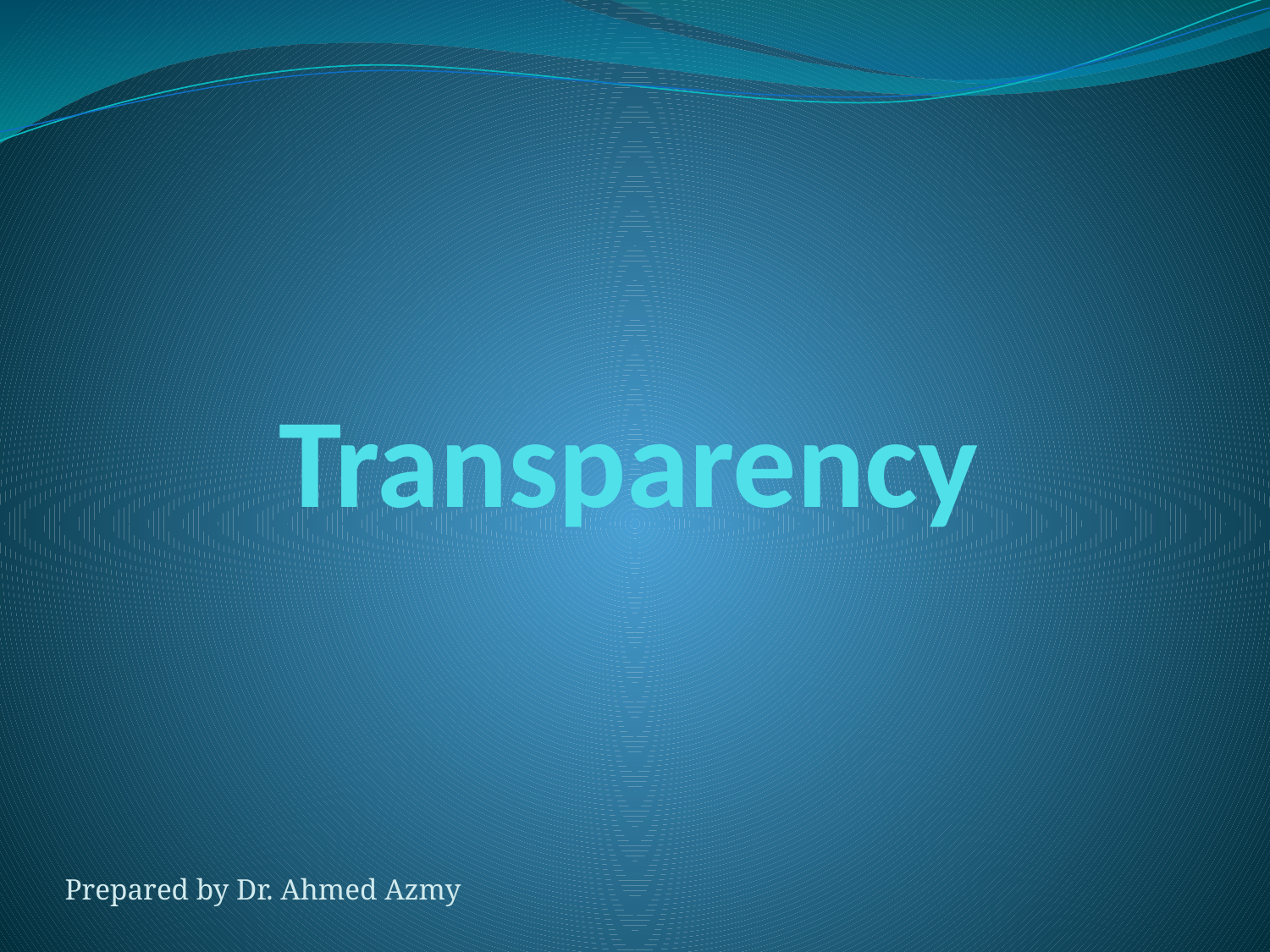

# Transparency
Prepared by Dr. Ahmed Azmy